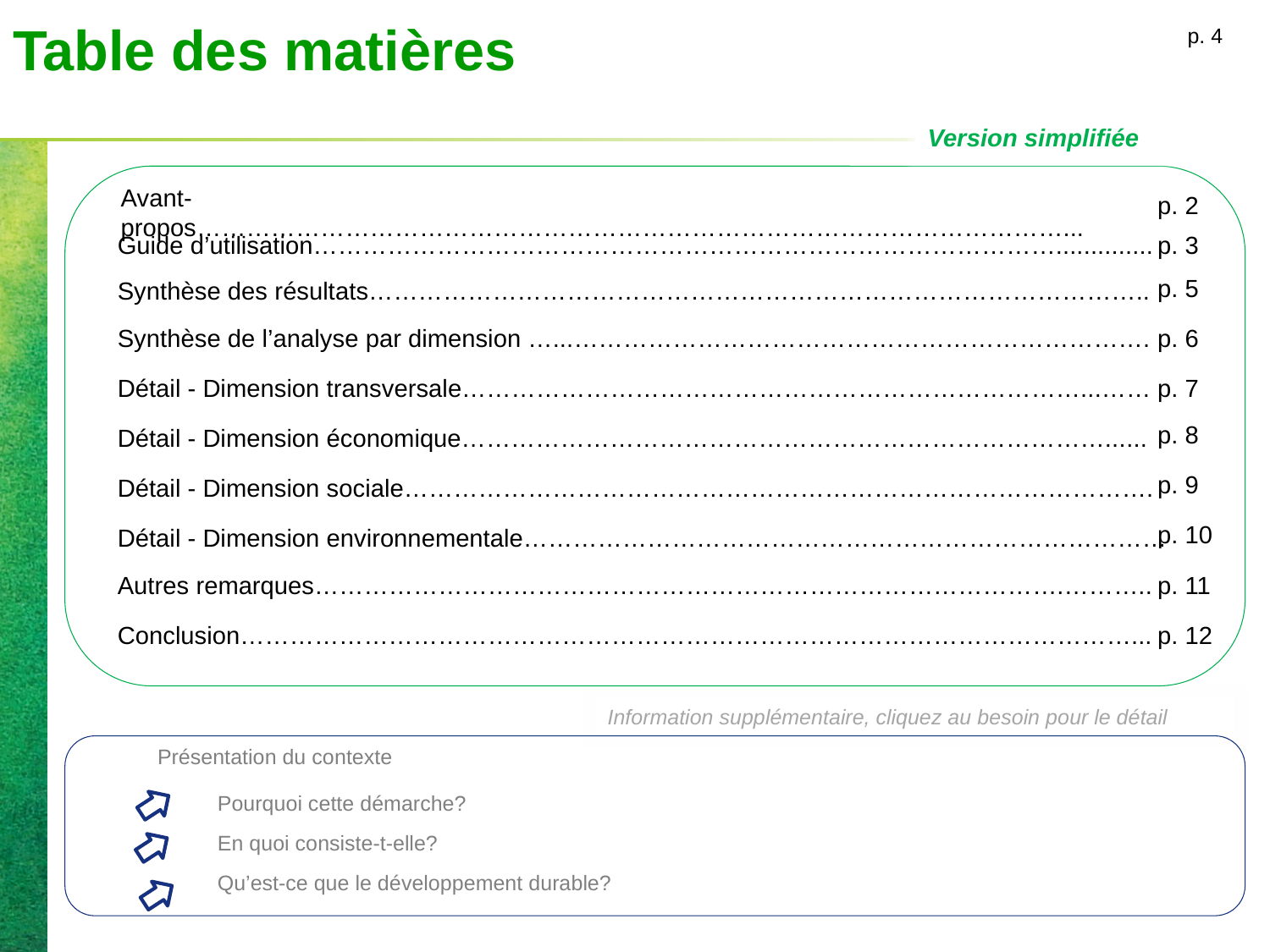

# Table des matières
p. 4
Version simplifiée

Avant-propos……………………………………………………………………………………………...
p. 2
p. 3
Guide d’utilisation………………………………………………………………………………..............
p. 5
Synthèse des résultats…………………………………………………………………………………..
Synthèse de l’analyse par dimension …...…………………………………………………………….
p. 6
p. 7
Détail - Dimension transversale…………………………………………………………………...……
p. 8
Détail - Dimension économique……………………………………………………………………......
p. 9
Détail - Dimension sociale……………………………………………………………………………….
p. 10
Détail - Dimension environnementale……………………………………………………………………
Autres remarques……………………………………………………………………………….………..
p. 11
Conclusion………………………………………………………………………………………………...
p. 12
Information supplémentaire, cliquez au besoin pour le détail

Présentation du contexte

Pourquoi cette démarche?

En quoi consiste-t-elle?

Qu’est-ce que le développement durable?